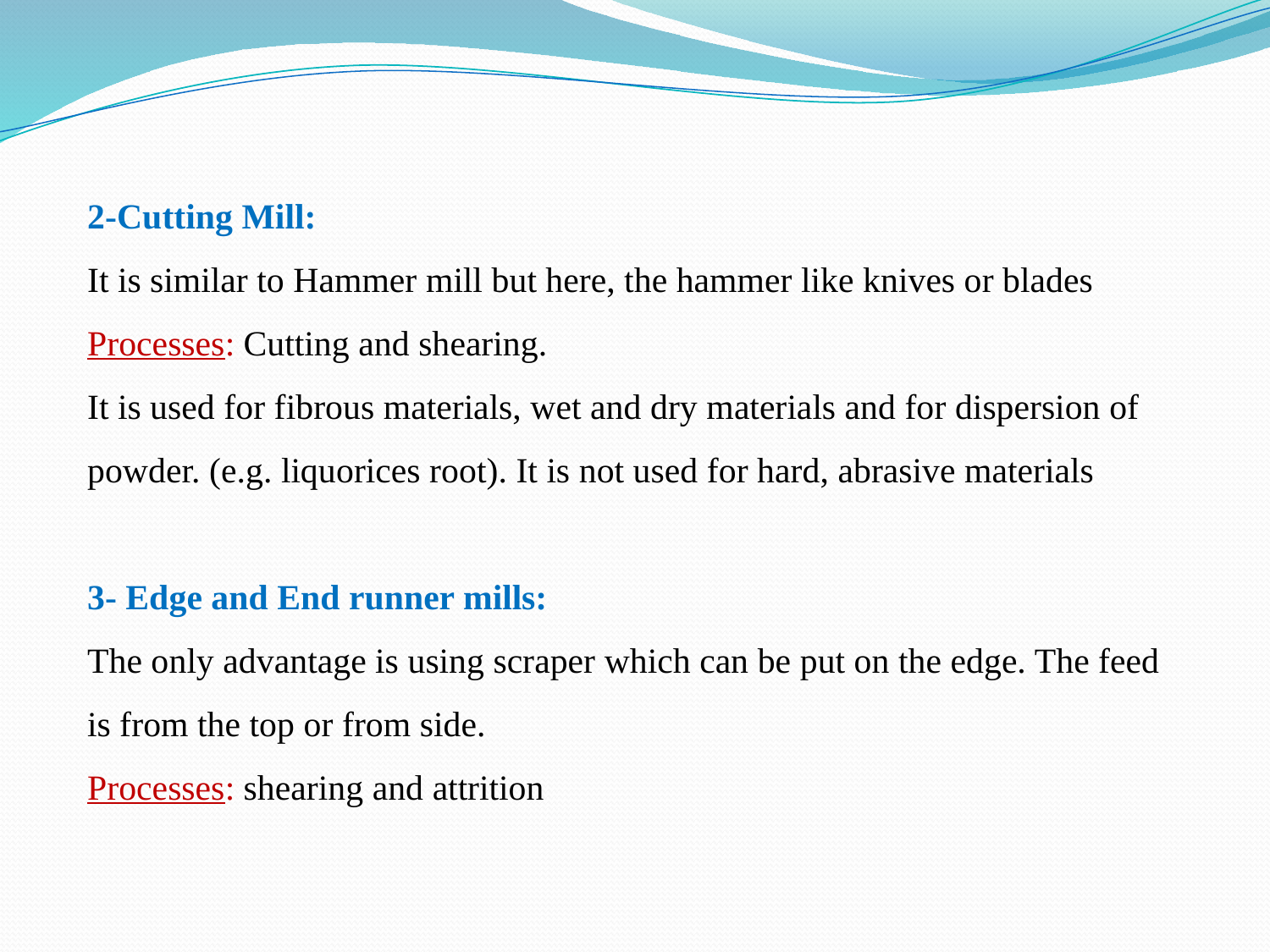

2-Cutting Mill:
It is similar to Hammer mill but here, the hammer like knives or blades
Processes: Cutting and shearing.
It is used for fibrous materials, wet and dry materials and for dispersion of powder. (e.g. liquorices root). It is not used for hard, abrasive materials

3- Edge and End runner mills:
The only advantage is using scraper which can be put on the edge. The feed is from the top or from side.
Processes: shearing and attrition